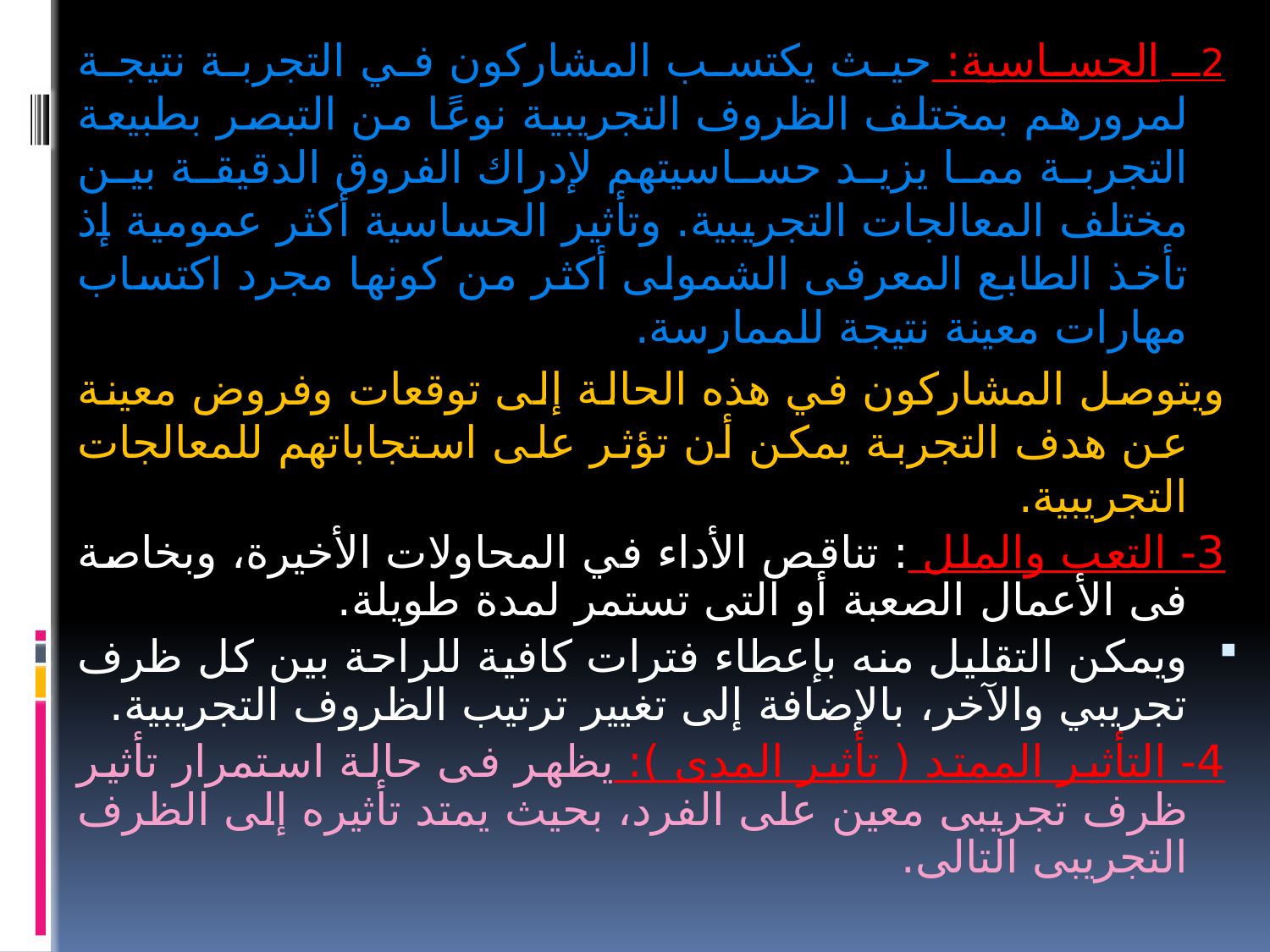

2ـ الحساسية: حيث يكتسب المشاركون في التجربة نتيجة لمرورهم بمختلف الظروف التجريبية نوعًا من التبصر بطبيعة التجربة مما يزيد حساسيتهم لإدراك الفروق الدقيقة بين مختلف المعالجات التجريبية. وتأثير الحساسية أكثر عمومية إذ تأخذ الطابع المعرفى الشمولى أكثر من كونها مجرد اكتساب مهارات معينة نتيجة للممارسة.
ويتوصل المشاركون في هذه الحالة إلى توقعات وفروض معينة عن هدف التجربة يمكن أن تؤثر على استجاباتهم للمعالجات التجريبية.
3- التعب والملل : تناقص الأداء في المحاولات الأخيرة، وبخاصة فى الأعمال الصعبة أو التى تستمر لمدة طويلة.
ويمكن التقليل منه بإعطاء فترات كافية للراحة بين كل ظرف تجريبي والآخر، بالإضافة إلى تغيير ترتيب الظروف التجريبية.
4- التأثير الممتد ( تأثير المدى ): يظهر فى حالة استمرار تأثير ظرف تجريبى معين على الفرد، بحيث يمتد تأثيره إلى الظرف التجريبى التالى.